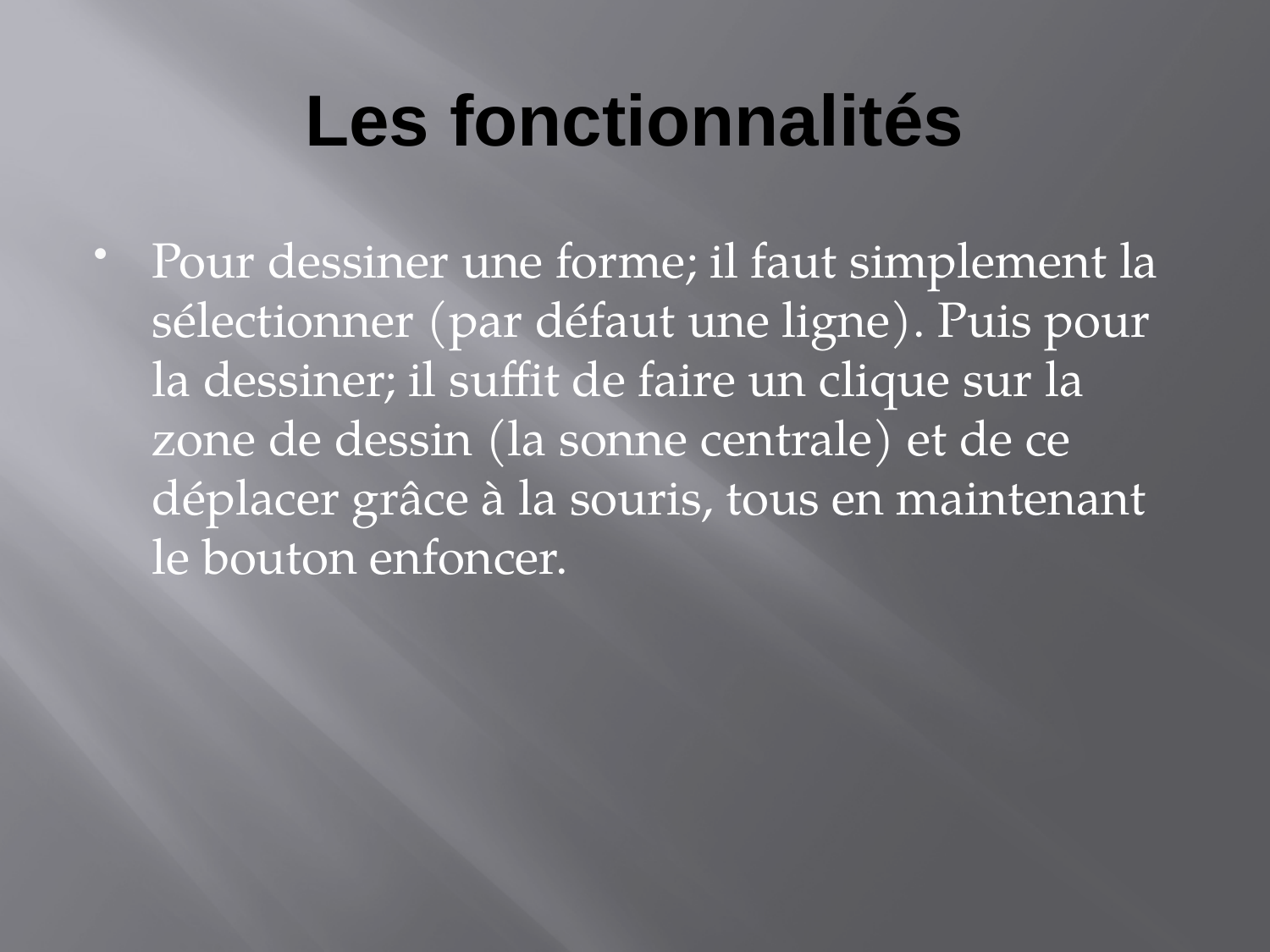

# Les fonctionnalités
Pour dessiner une forme; il faut simplement la sélectionner (par défaut une ligne). Puis pour la dessiner; il suffit de faire un clique sur la zone de dessin (la sonne centrale) et de ce déplacer grâce à la souris, tous en maintenant le bouton enfoncer.